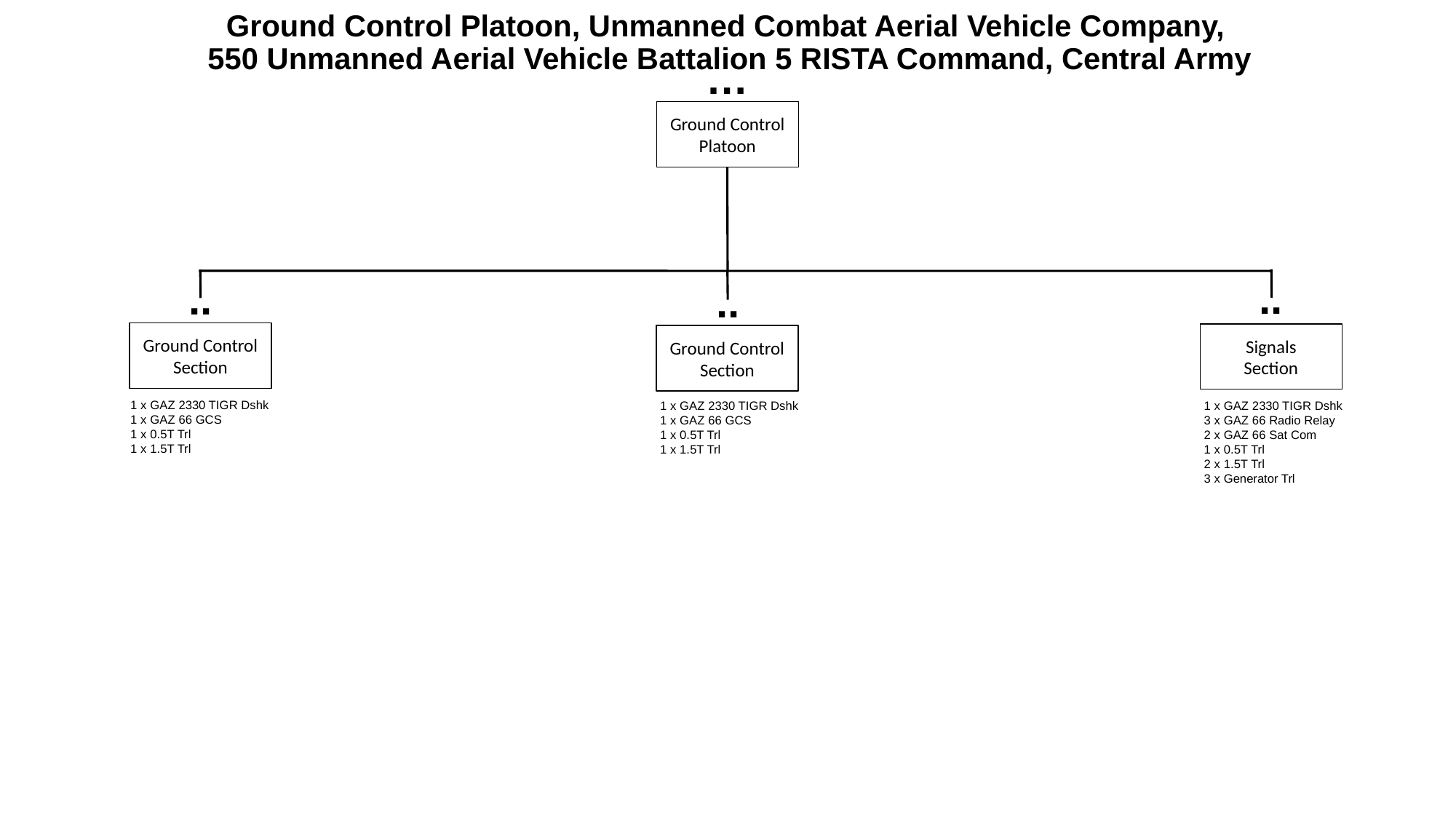

# Ground Control Platoon, Unmanned Combat Aerial Vehicle Company, 550 Unmanned Aerial Vehicle Battalion 5 RISTA Command, Central Army
…
Ground Control
Platoon
..
..
..
Ground Control Section
Signals
Section
Ground Control Section
1 x GAZ 2330 TIGR Dshk
1 x GAZ 66 GCS
1 x 0.5T Trl
1 x 1.5T Trl
1 x GAZ 2330 TIGR Dshk
1 x GAZ 66 GCS
1 x 0.5T Trl
1 x 1.5T Trl
1 x GAZ 2330 TIGR Dshk
3 x GAZ 66 Radio Relay
2 x GAZ 66 Sat Com
1 x 0.5T Trl
2 x 1.5T Trl
3 x Generator Trl